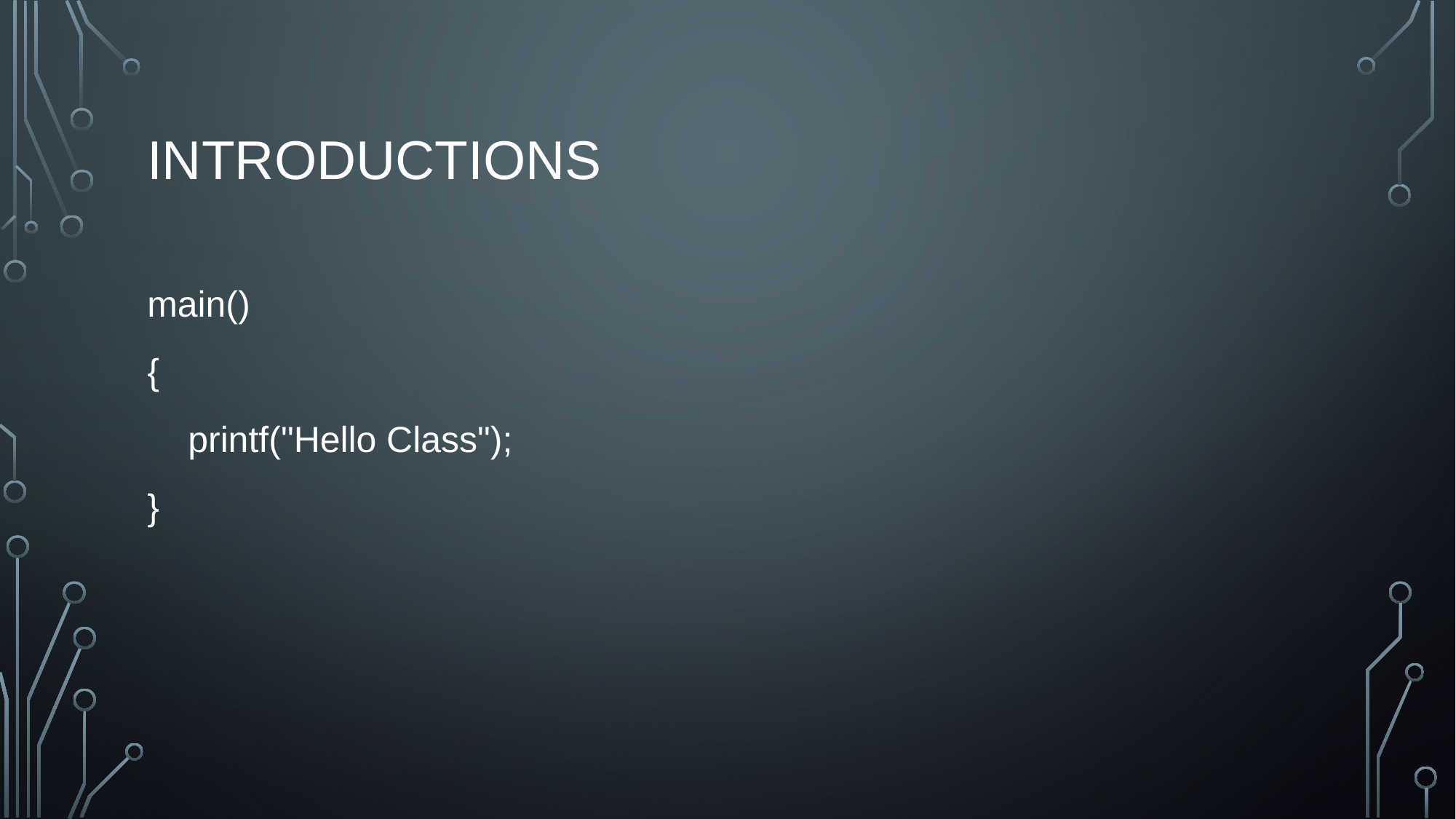

# Introductions
main()
{
    printf("Hello Class");
}